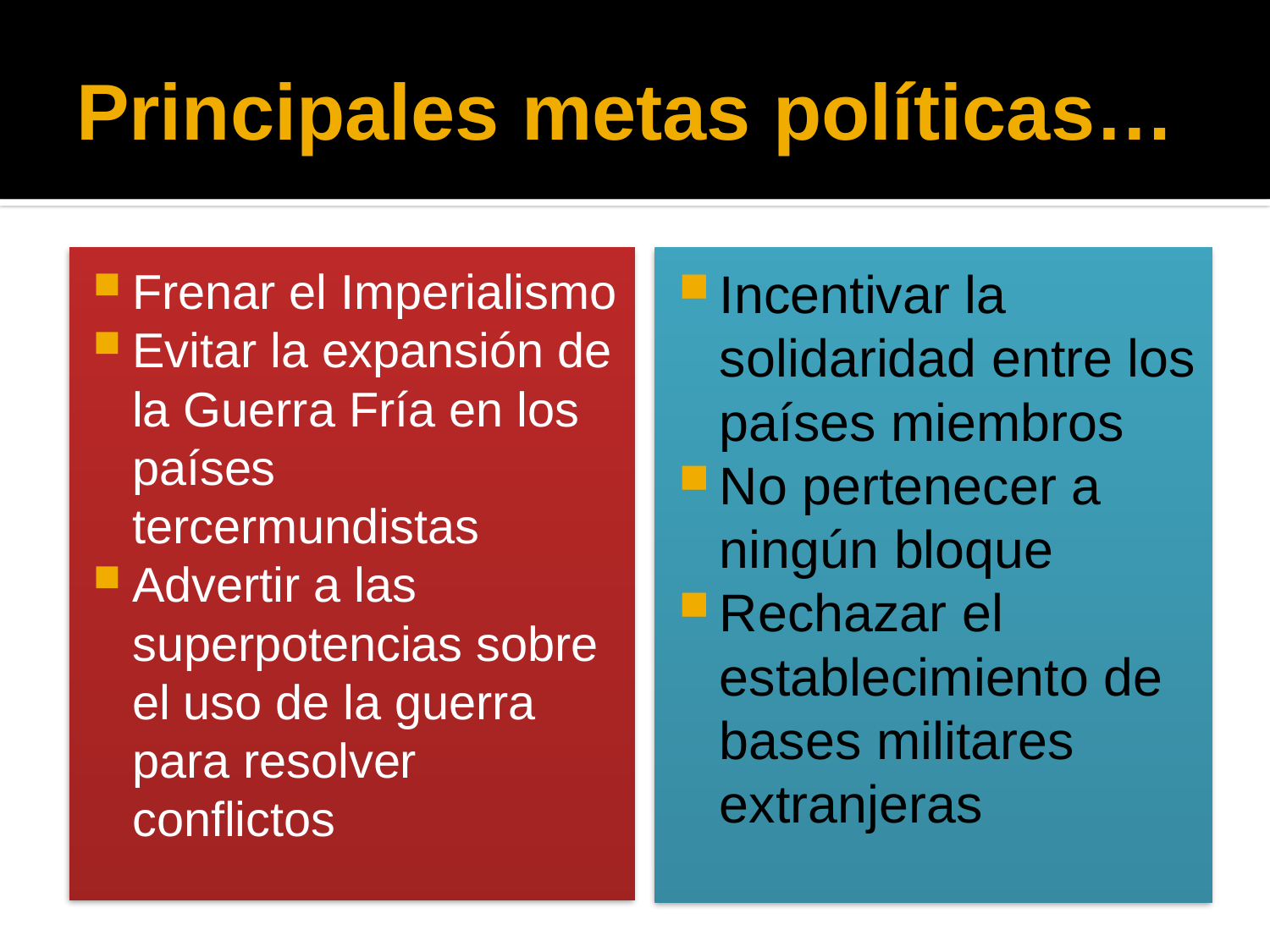

# Principales metas políticas…
Frenar el Imperialismo
Evitar la expansión de la Guerra Fría en los países tercermundistas
Advertir a las superpotencias sobre el uso de la guerra para resolver conflictos
Incentivar la solidaridad entre los países miembros
No pertenecer a ningún bloque
Rechazar el establecimiento de bases militares extranjeras